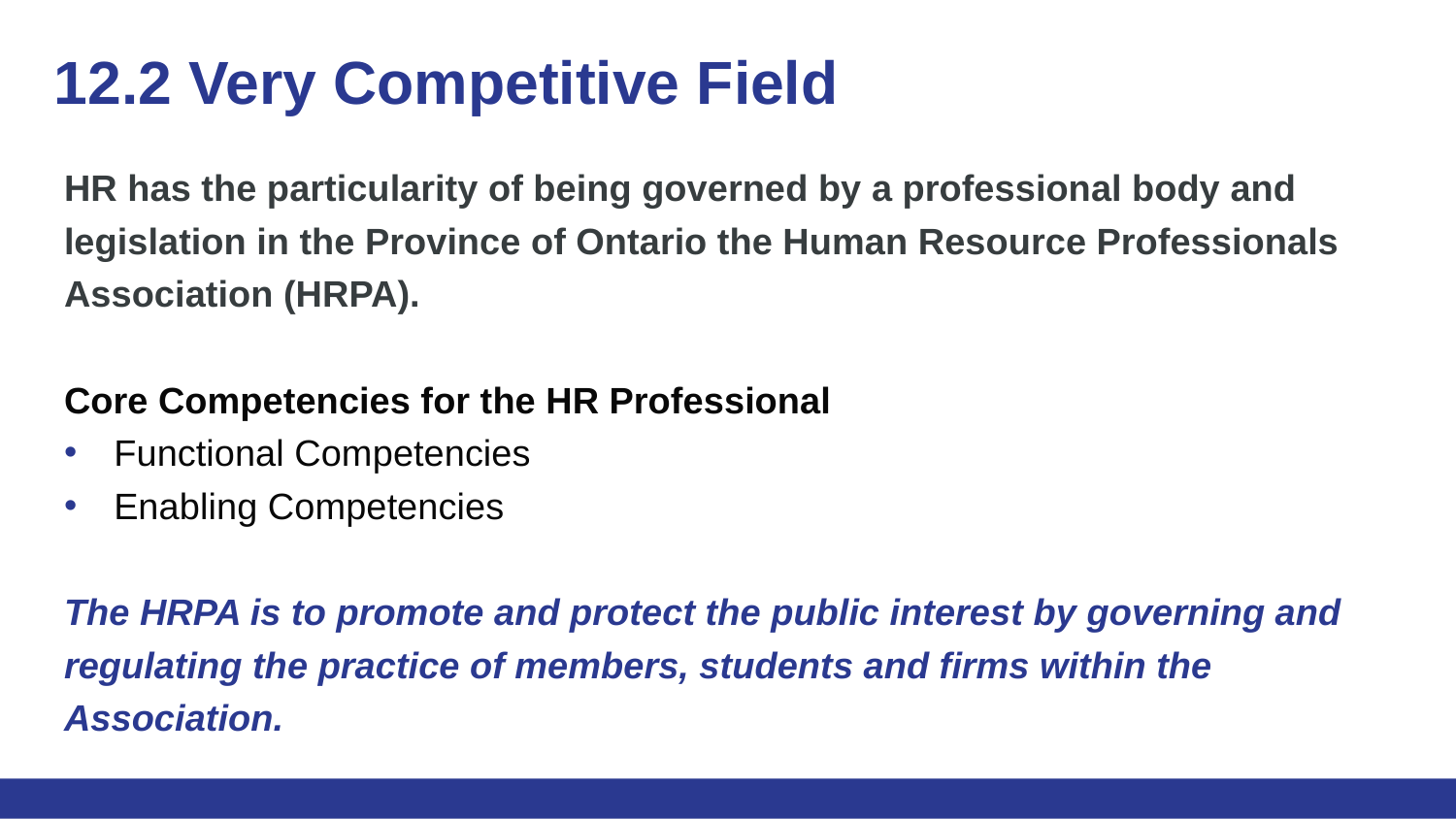

# 12.2 Very Competitive Field
HR has the particularity of being governed by a professional body and legislation in the Province of Ontario the Human Resource Professionals Association (HRPA).

Core Competencies for the HR Professional
Functional Competencies
Enabling Competencies

The HRPA is to promote and protect the public interest by governing and regulating the practice of members, students and firms within the Association.